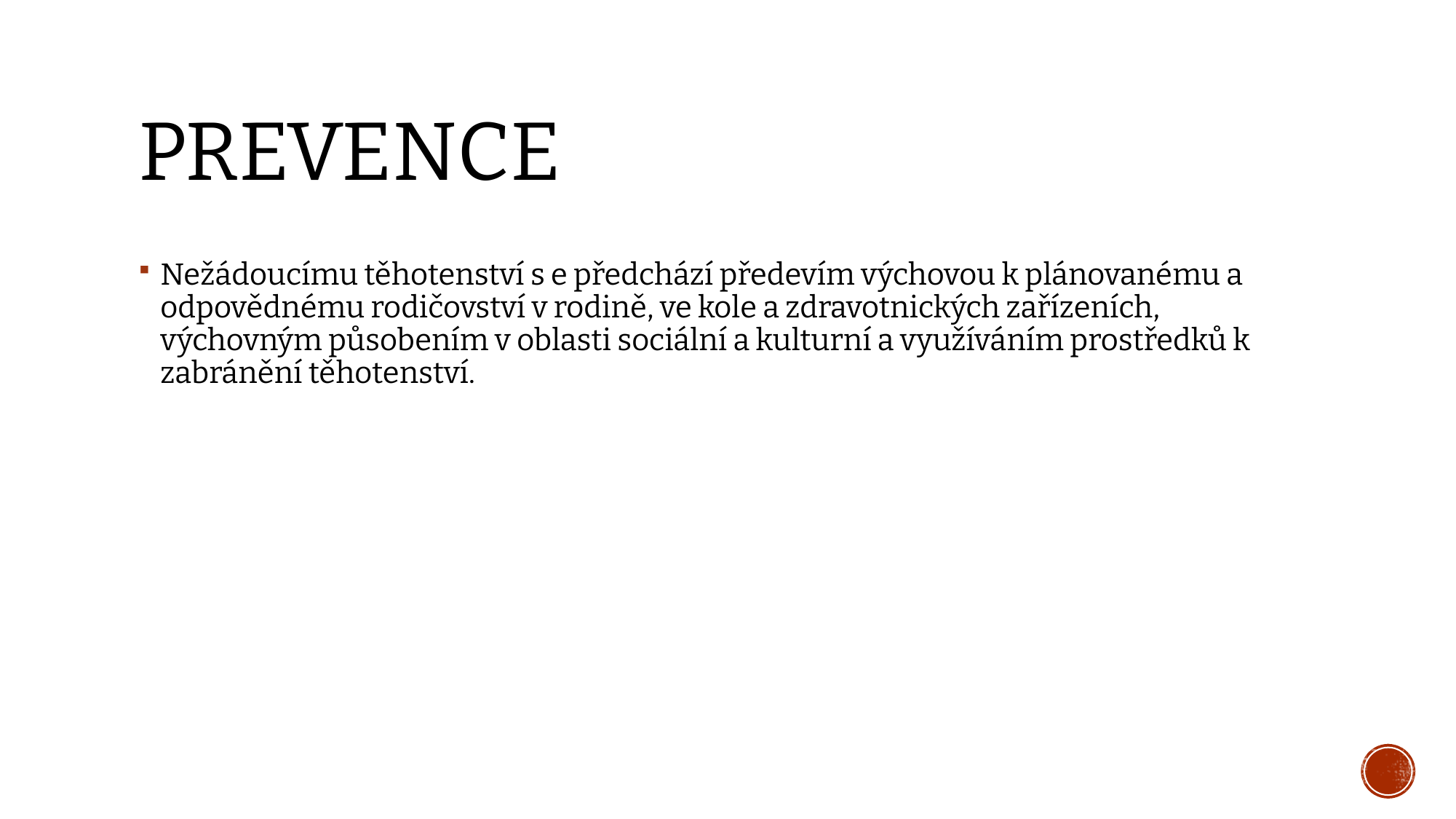

# Prevence
Nežádoucímu těhotenství s e předchází předevím výchovou k plánovanému a odpovědnému rodičovství v rodině, ve kole a zdravotnických zařízeních,  výchovným působením v oblasti sociální a kulturní a využíváním prostředků k zabránění těhotenství.